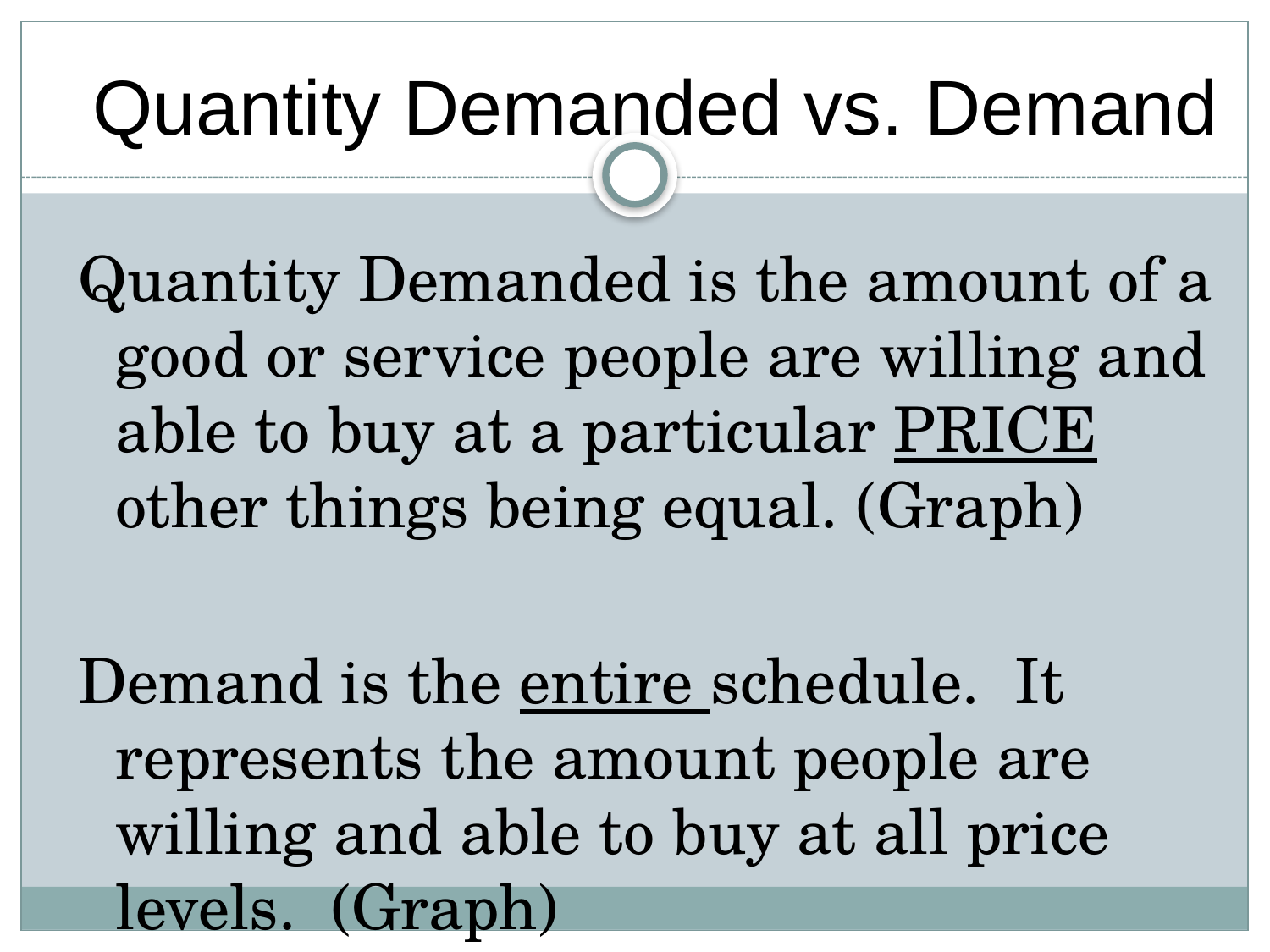

# Quantity Demanded vs. Demand
Quantity Demanded is the amount of a good or service people are willing and able to buy at a particular PRICE other things being equal. (Graph)

Demand is the entire schedule.  It represents the amount people are willing and able to buy at all price levels.  (Graph)